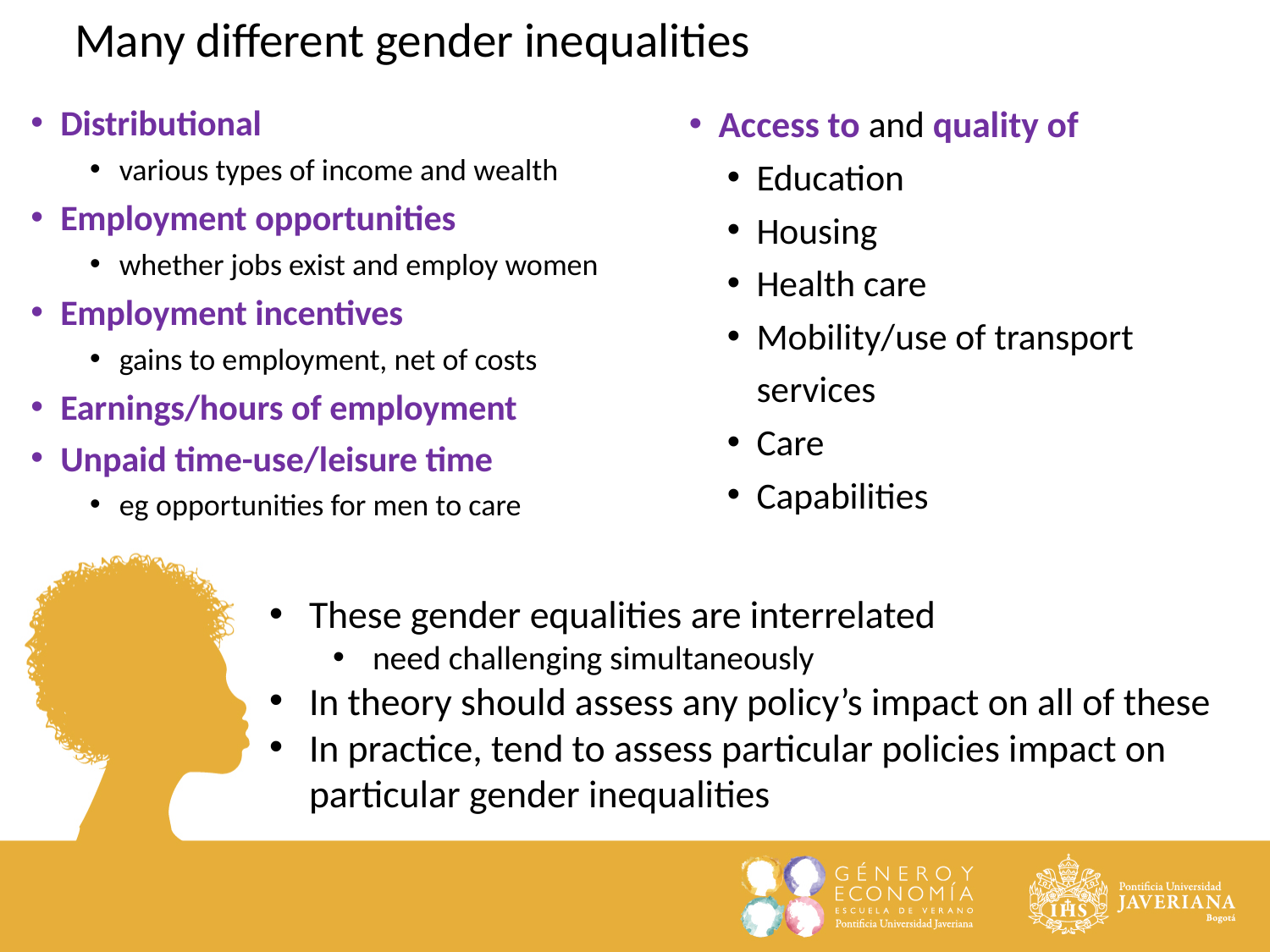

# Many different gender inequalities
Distributional
various types of income and wealth
Employment opportunities
whether jobs exist and employ women
Employment incentives
gains to employment, net of costs
Earnings/hours of employment
Unpaid time-use/leisure time
eg opportunities for men to care
Access to and quality of
Education
Housing
Health care
Mobility/use of transport services
Care
Capabilities

These gender equalities are interrelated
need challenging simultaneously
In theory should assess any policy’s impact on all of these
In practice, tend to assess particular policies impact on particular gender inequalities